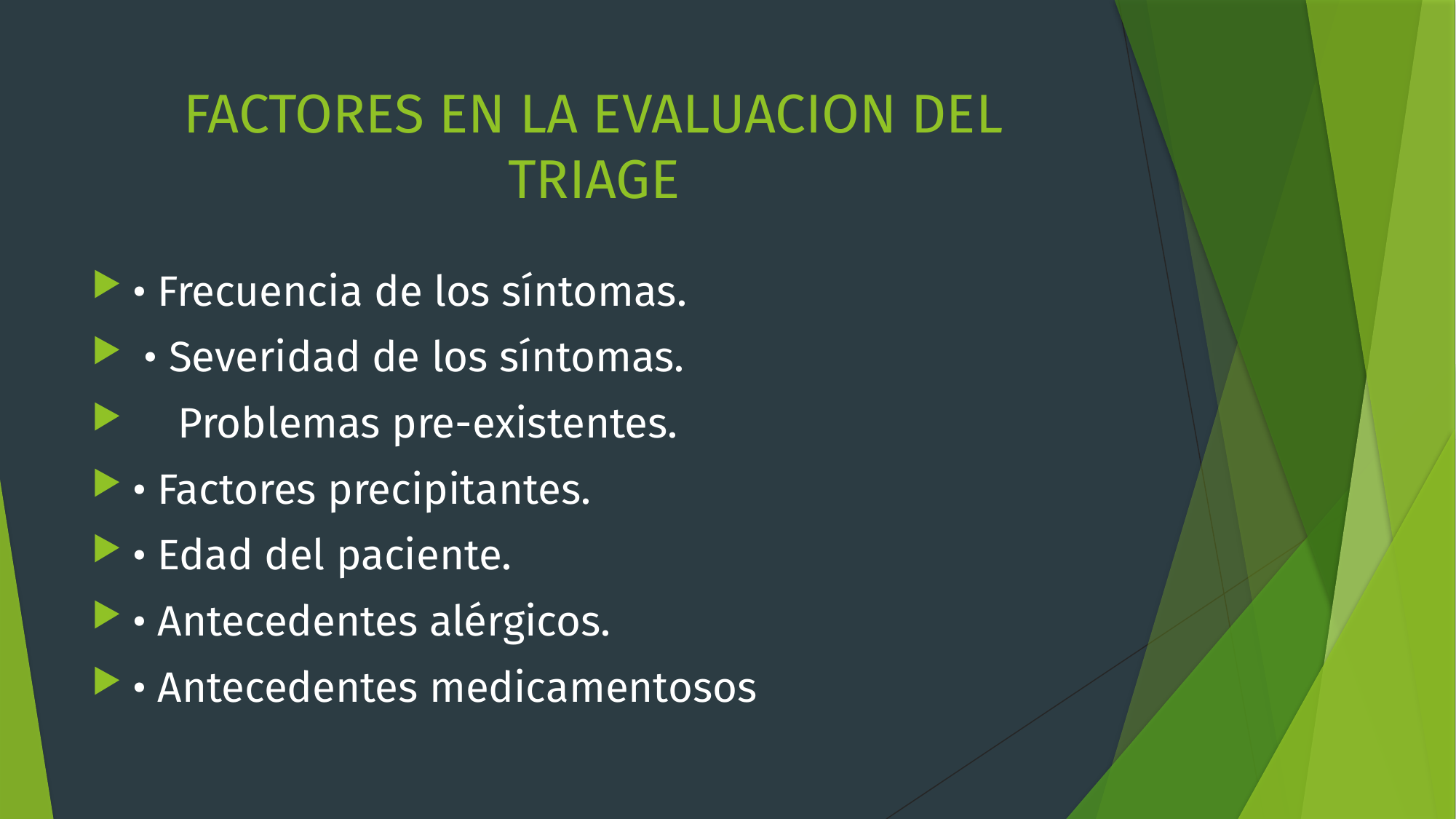

# FACTORES EN LA EVALUACION DEL TRIAGE
• Frecuencia de los síntomas.
 • Severidad de los síntomas.
    Problemas pre-existentes.
• Factores precipitantes.
• Edad del paciente.
• Antecedentes alérgicos.
• Antecedentes medicamentosos